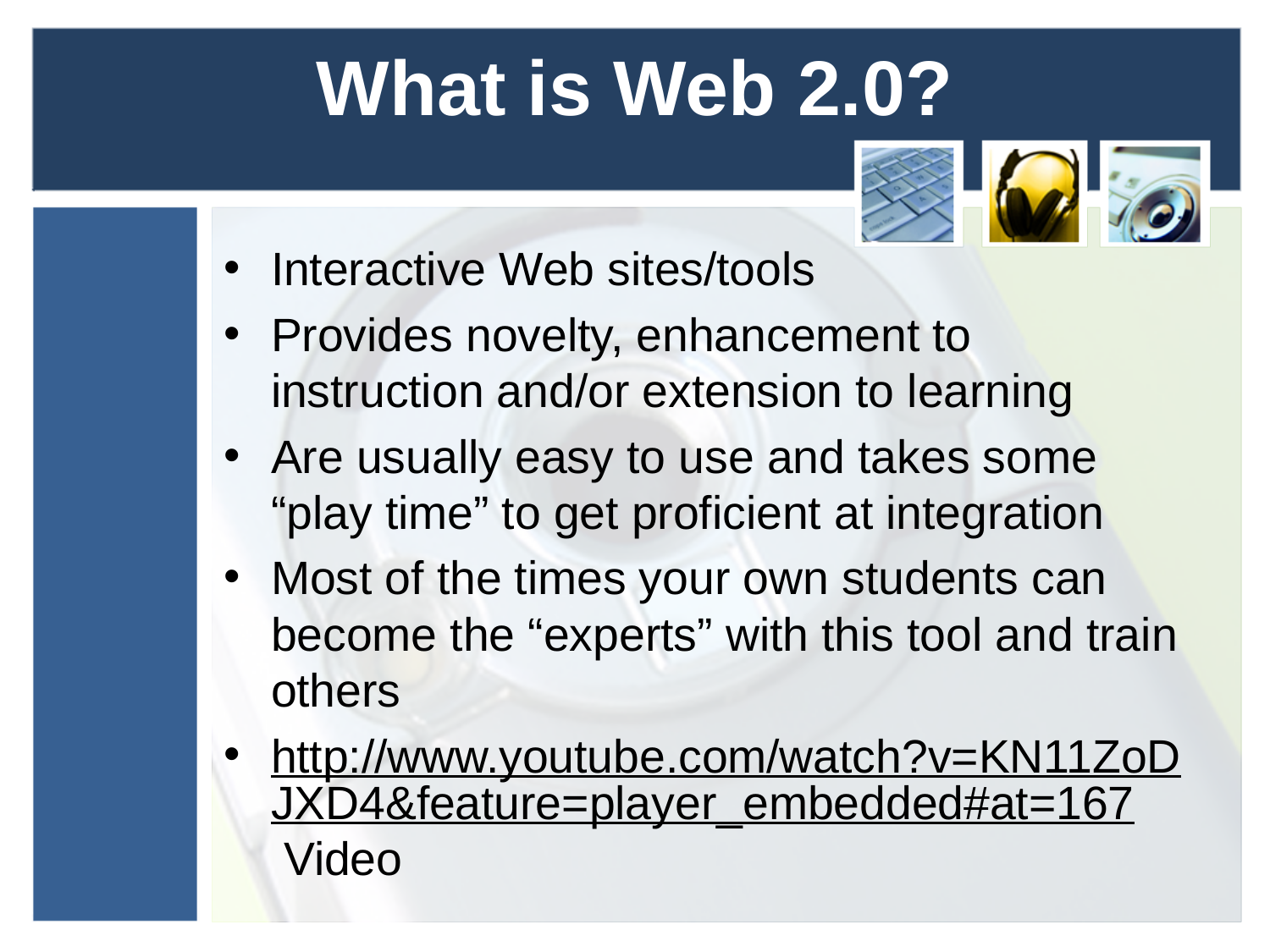

# What is Web 2.0?
Interactive Web sites/tools
Provides novelty, enhancement to instruction and/or extension to learning
Are usually easy to use and takes some “play time” to get proficient at integration
Most of the times your own students can become the “experts” with this tool and train others
http://www.youtube.com/watch?v=KN11ZoDJXD4&feature=player_embedded#at=167 Video